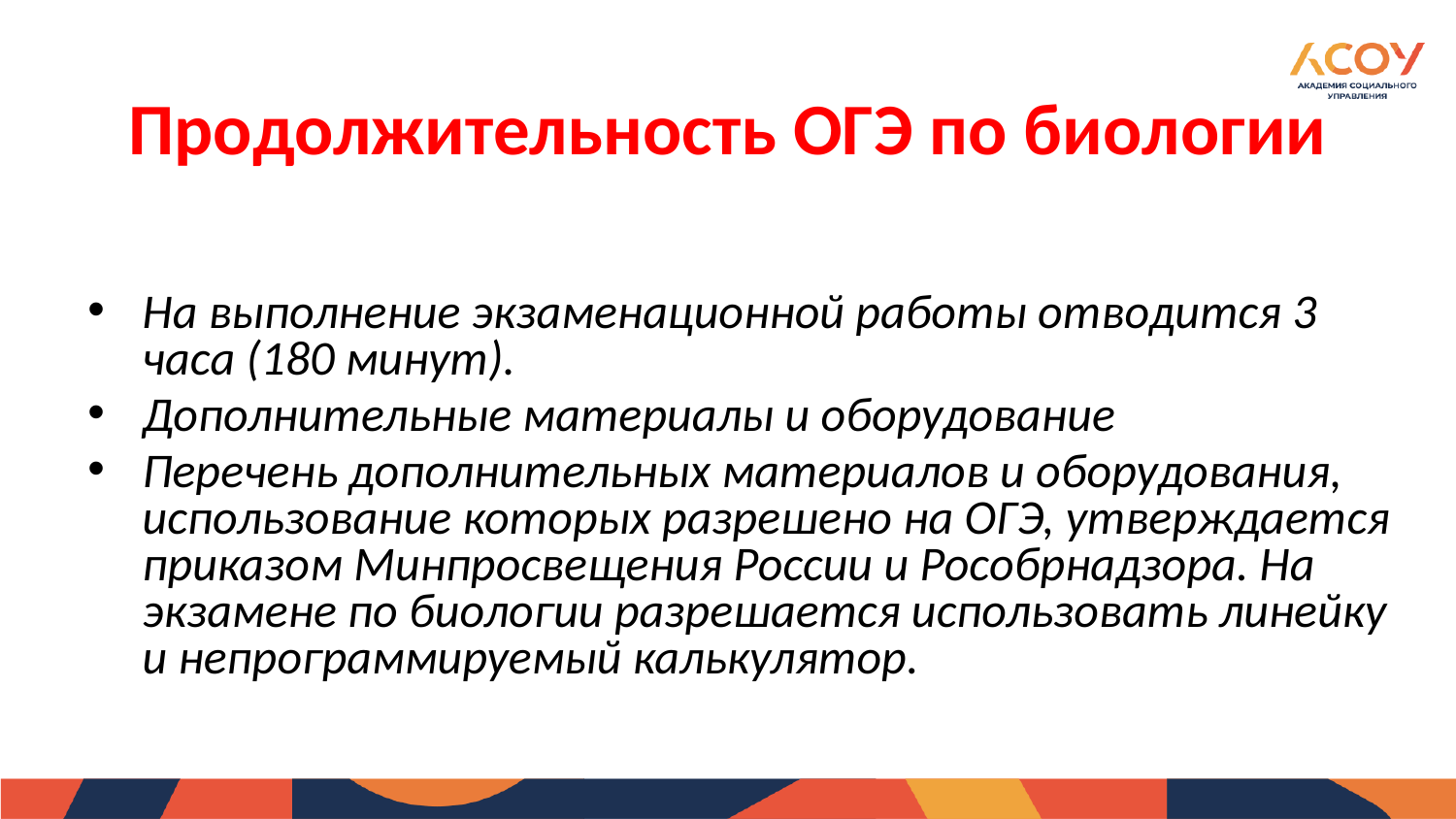

Продолжительность ОГЭ по биологии
На выполнение экзаменационной работы отводится 3 часа (180 минут).
Дополнительные материалы и оборудование
Перечень дополнительных материалов и оборудования, использование которых разрешено на ОГЭ, утверждается приказом Минпросвещения России и Рособрнадзора. На экзамене по биологии разрешается использовать линейку и непрограммируемый калькулятор.